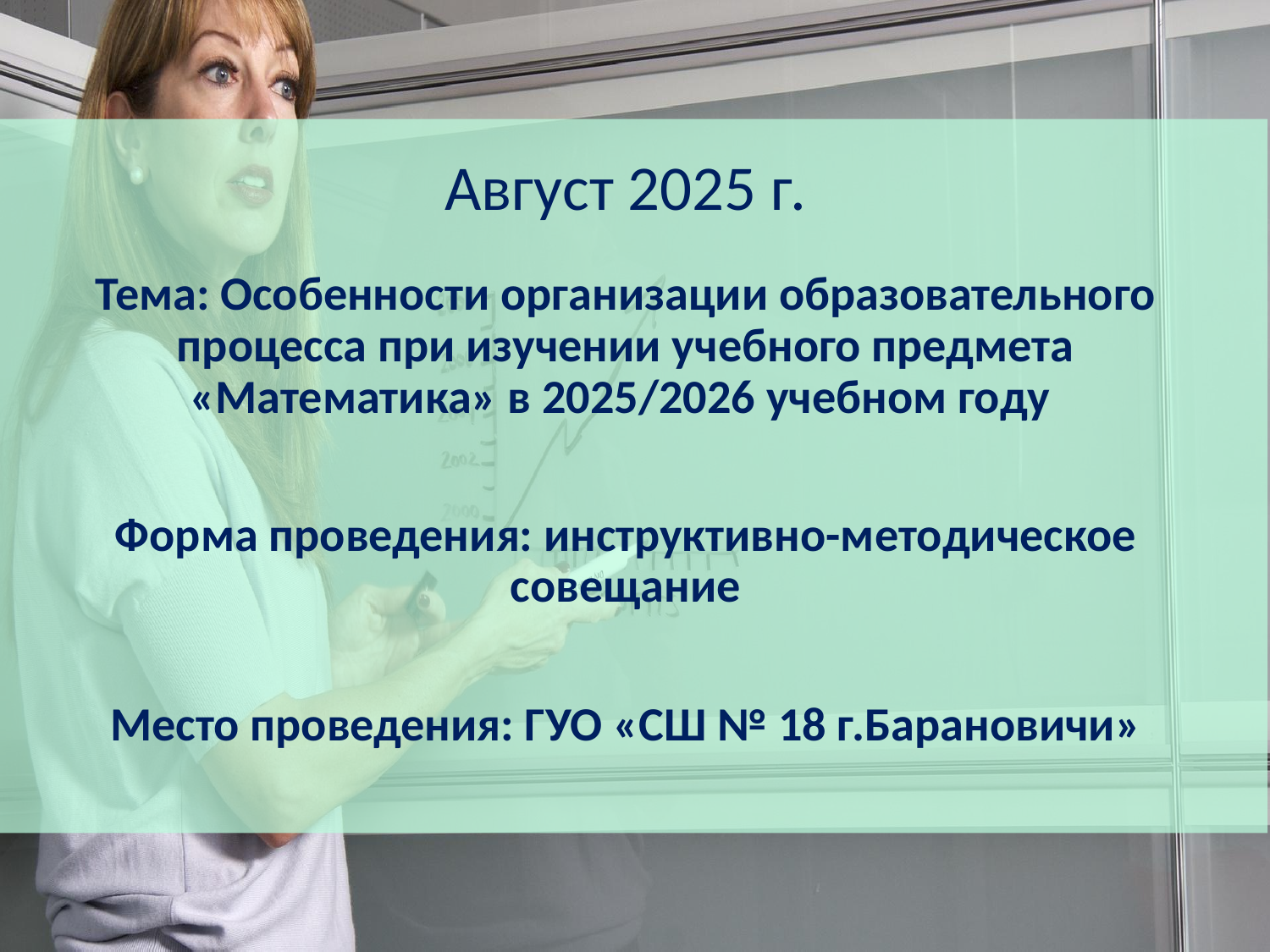

Август 2025 г.
Тема: Особенности организации образовательного процесса при изучении учебного предмета «Математика» в 2025/2026 учебном году

Форма проведения: инструктивно-методическое совещание

Место проведения: ГУО «СШ № 18 г.Барановичи»